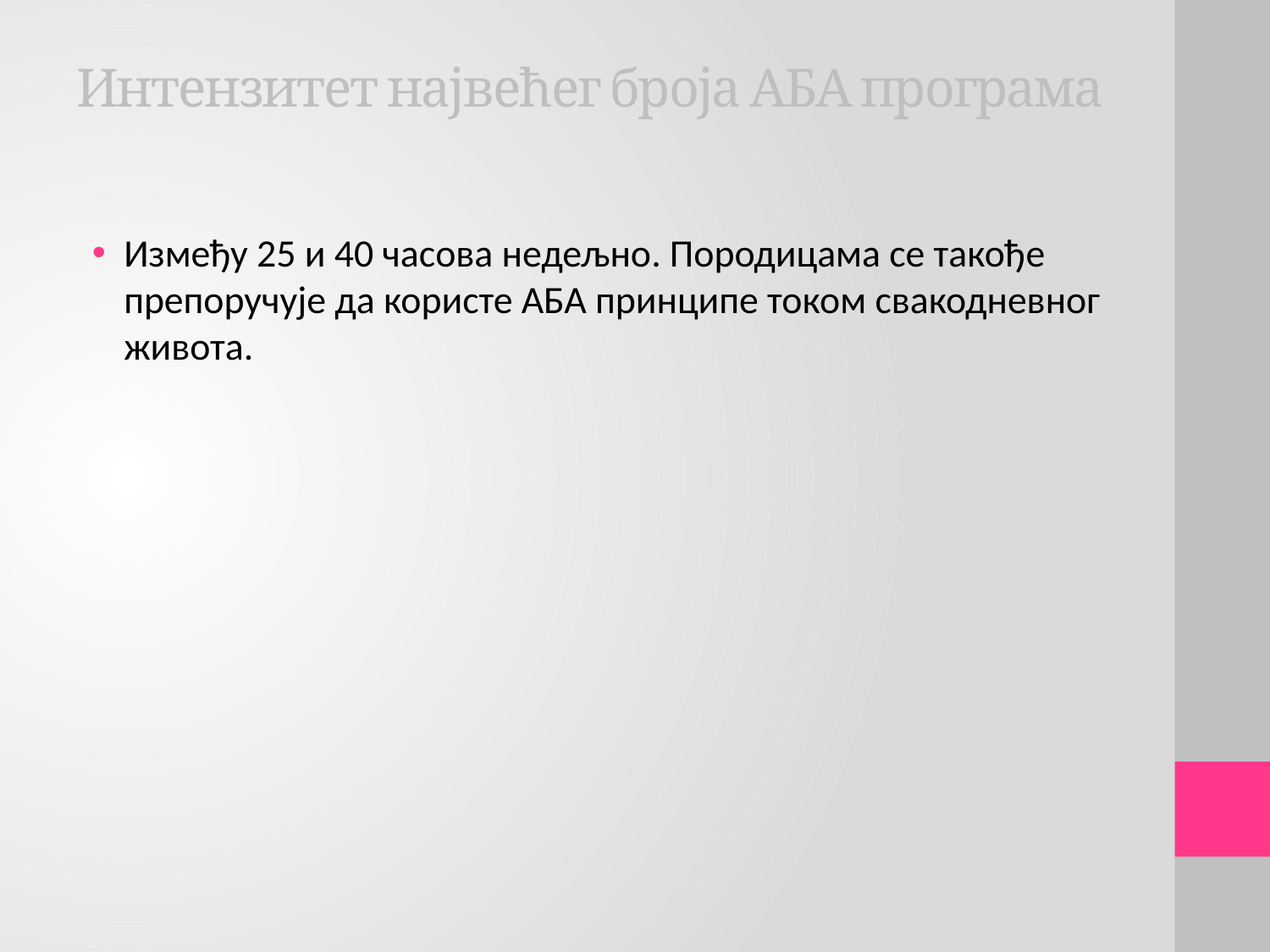

# Интензитет највећег броја АБА програма
Између 25 и 40 часова недељно. Породицама се такође препоручује да користе АБА принципе током свакодневног живота.